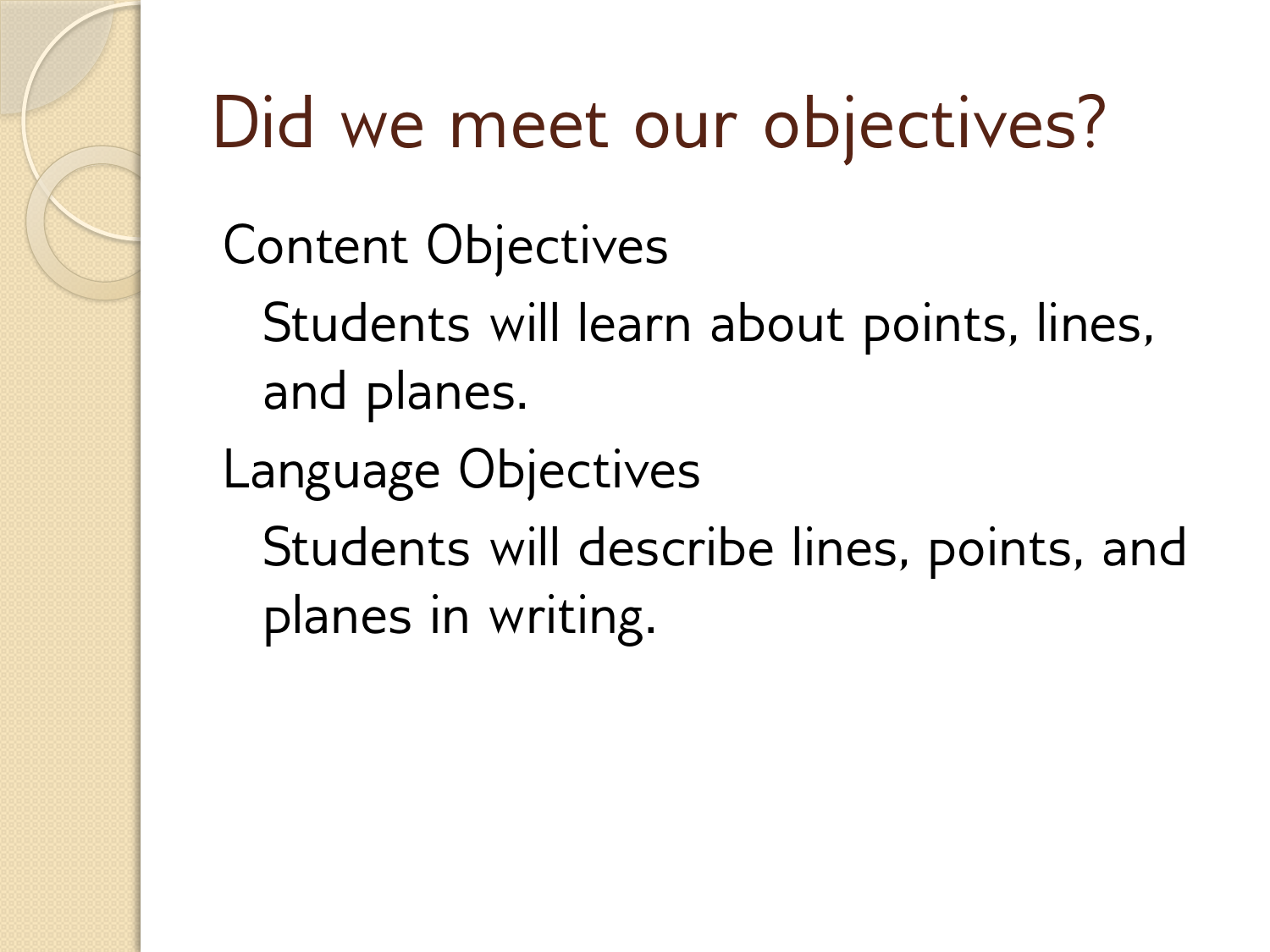

# Did we meet our objectives?
Content Objectives
	Students will learn about points, lines, and planes.
Language Objectives
	Students will describe lines, points, and planes in writing.